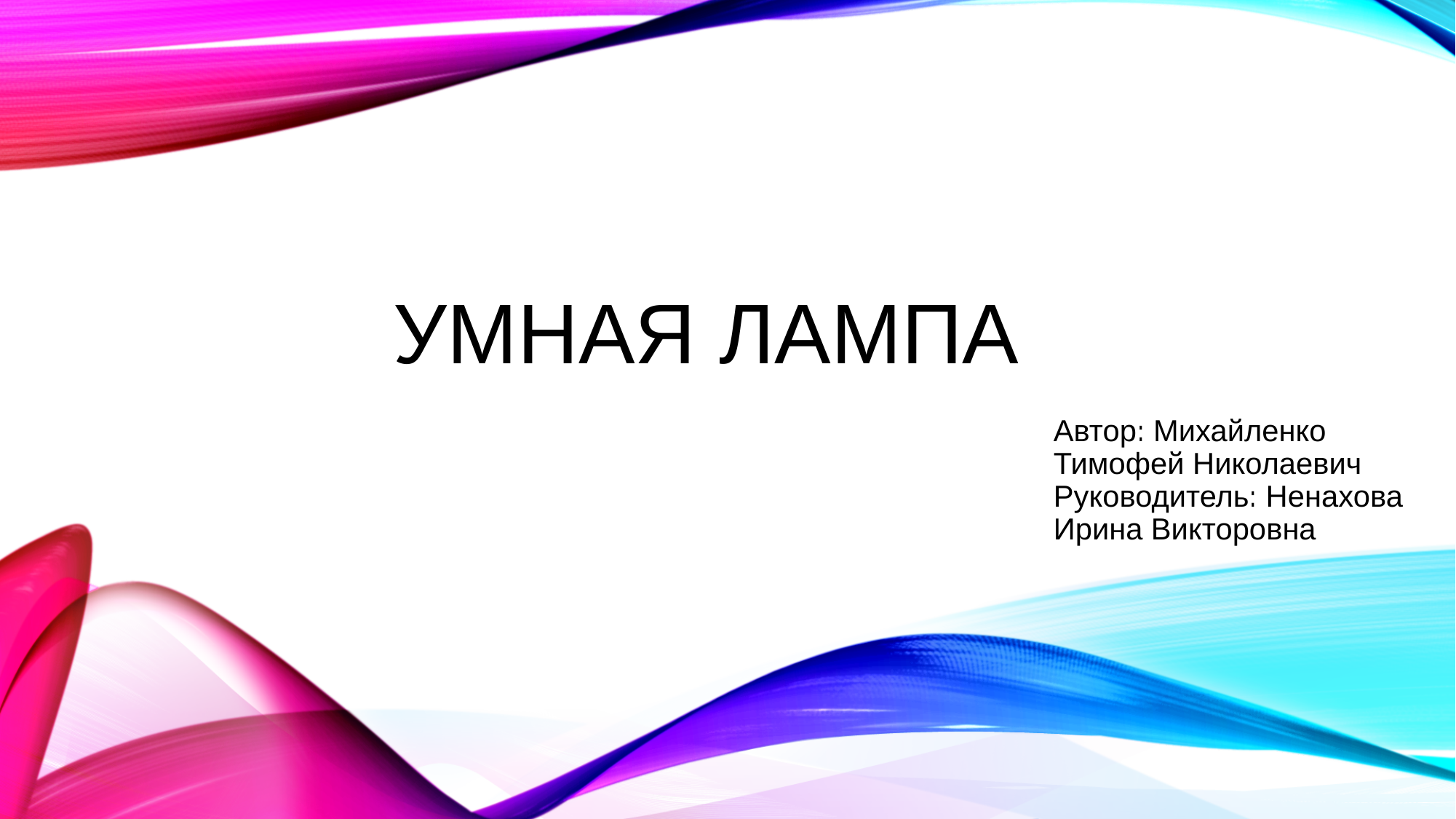

# Умная лампа
Автор: Михайленко Тимофей Николаевич
Руководитель: Ненахова Ирина Викторовна